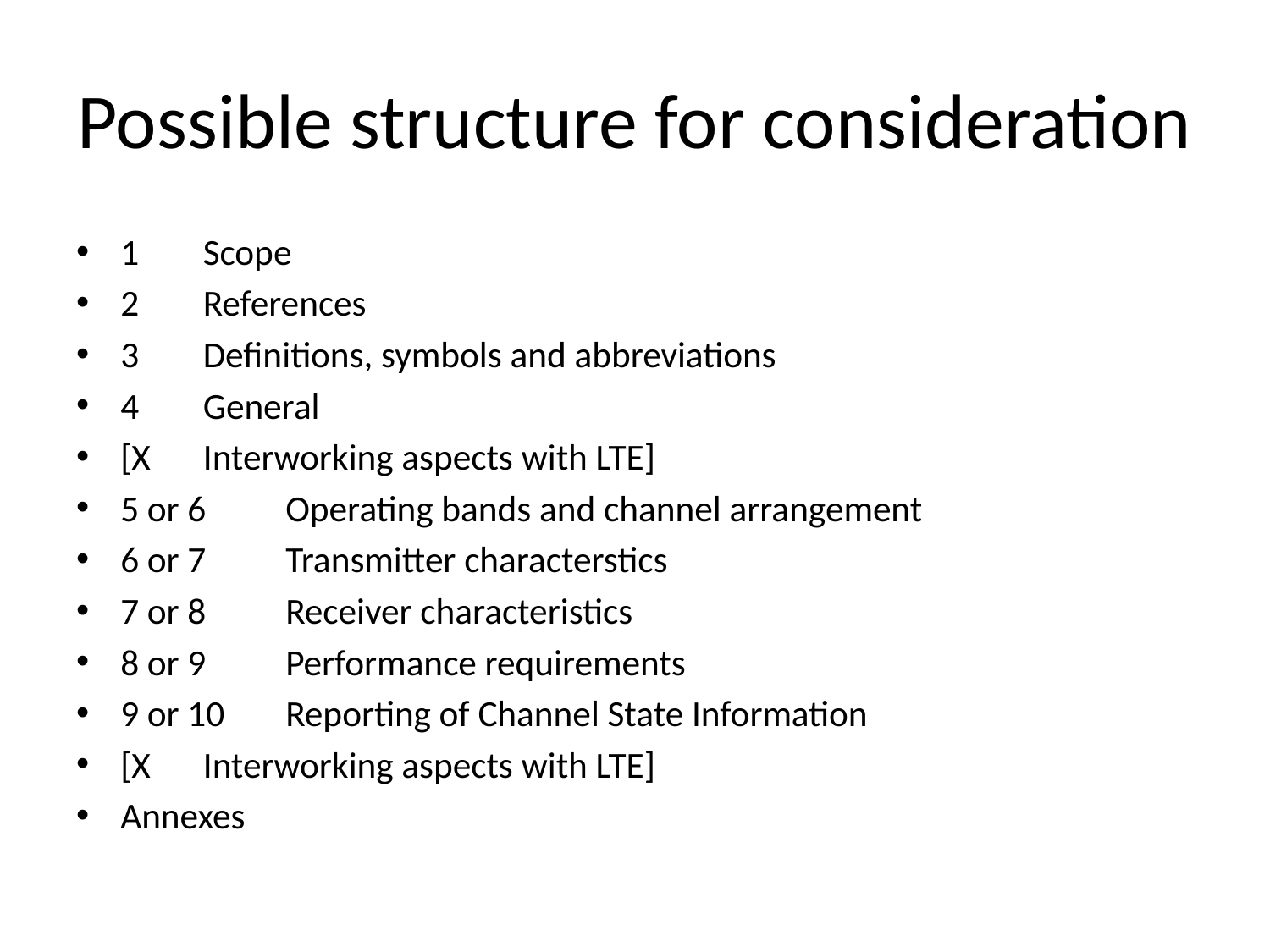

# Possible structure for consideration
1	Scope
2	References
3	Definitions, symbols and abbreviations
4	General
[X	Interworking aspects with LTE]
5 or 6	Operating bands and channel arrangement
6 or 7	Transmitter characterstics
7 or 8	Receiver characteristics
8 or 9 	Performance requirements
9 or 10 	Reporting of Channel State Information
[X	Interworking aspects with LTE]
Annexes